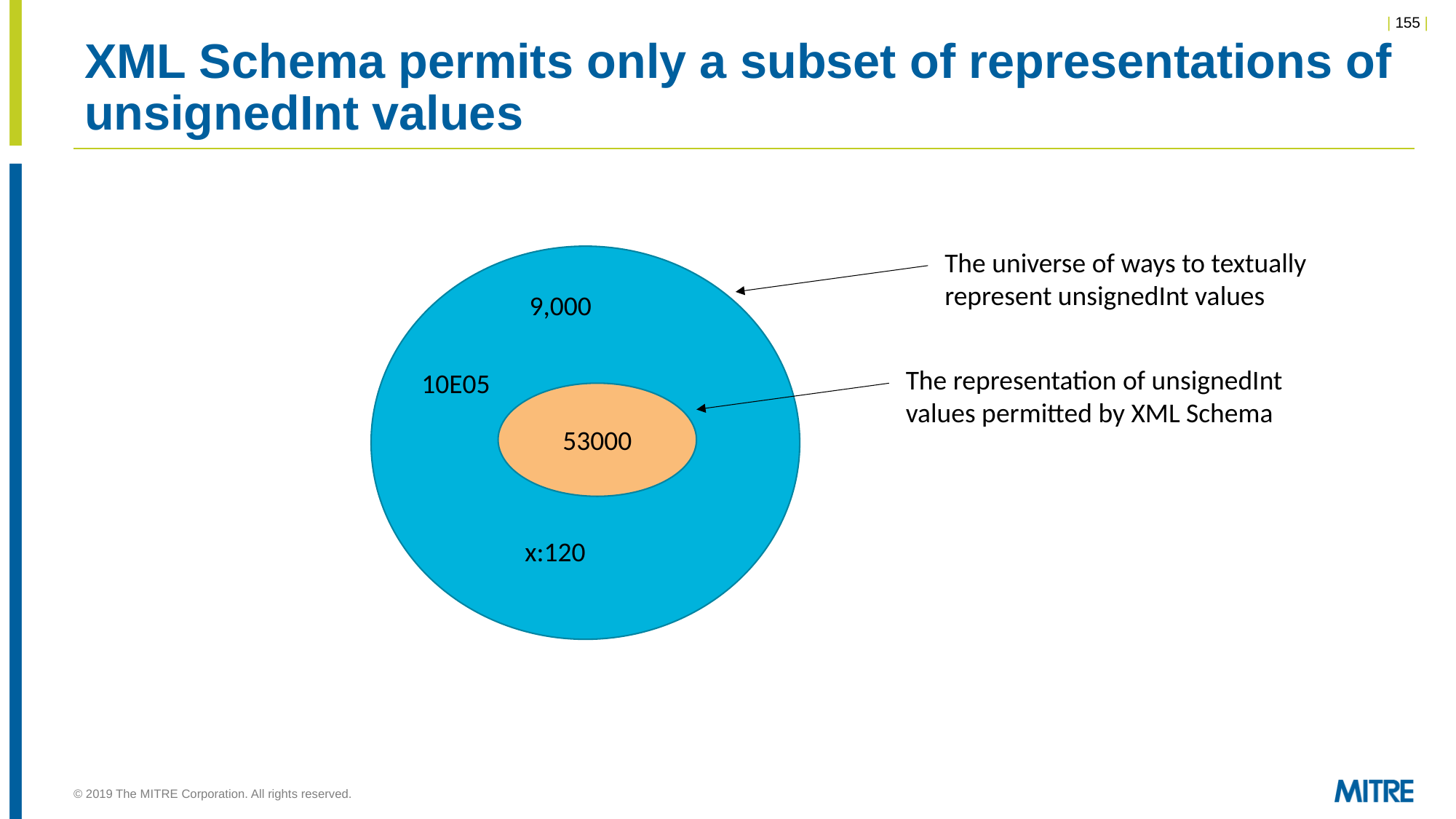

# XML Schema permits only a subset of representations of unsignedInt values
The universe of ways to textually represent unsignedInt values

9,000
The representation of unsignedInt values permitted by XML Schema
10E05
53000
x:120
© 2019 The MITRE Corporation. All rights reserved.